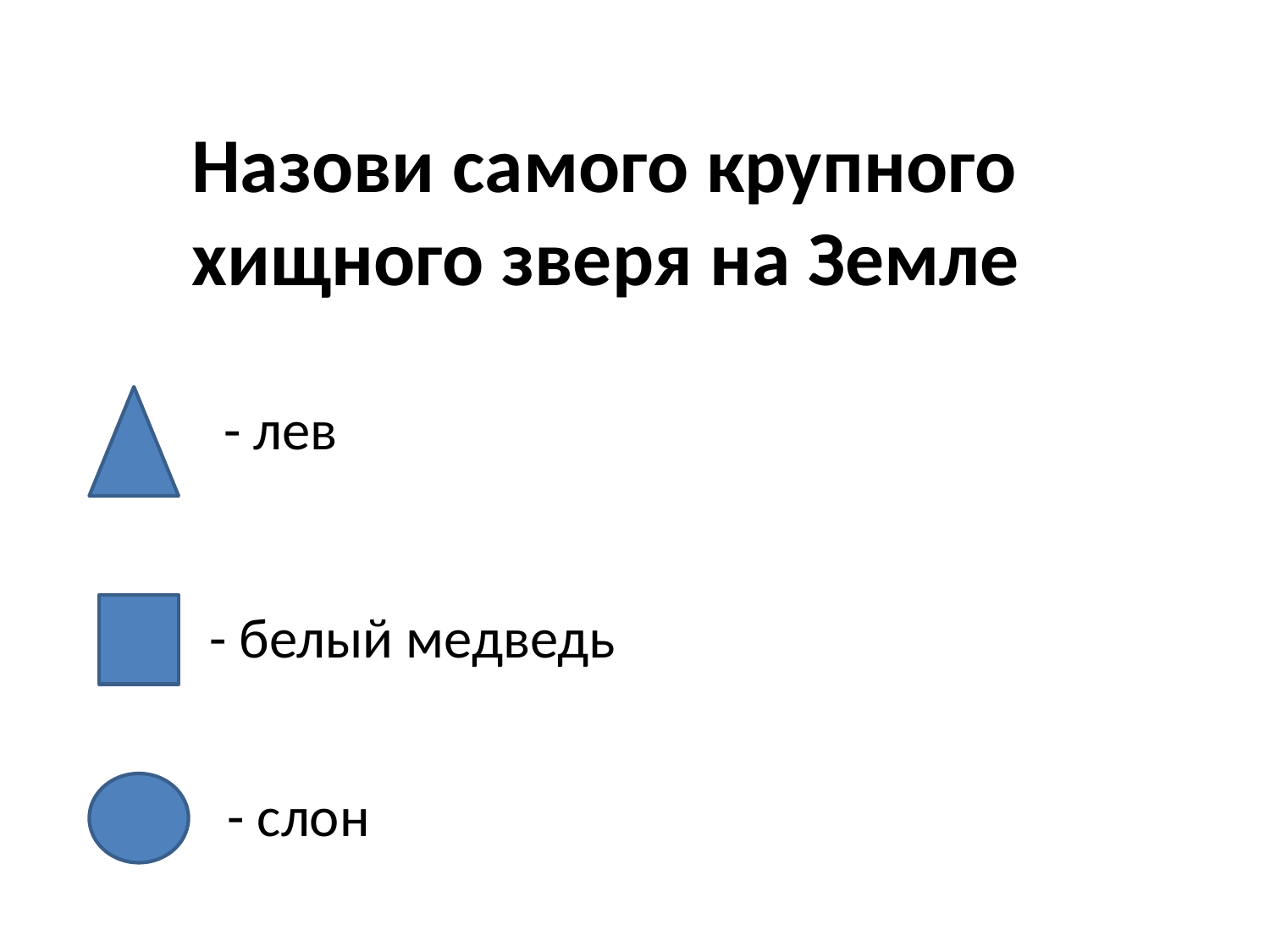

Назови самого крупного
хищного зверя на Земле

- лев

- белый медведь

- слон